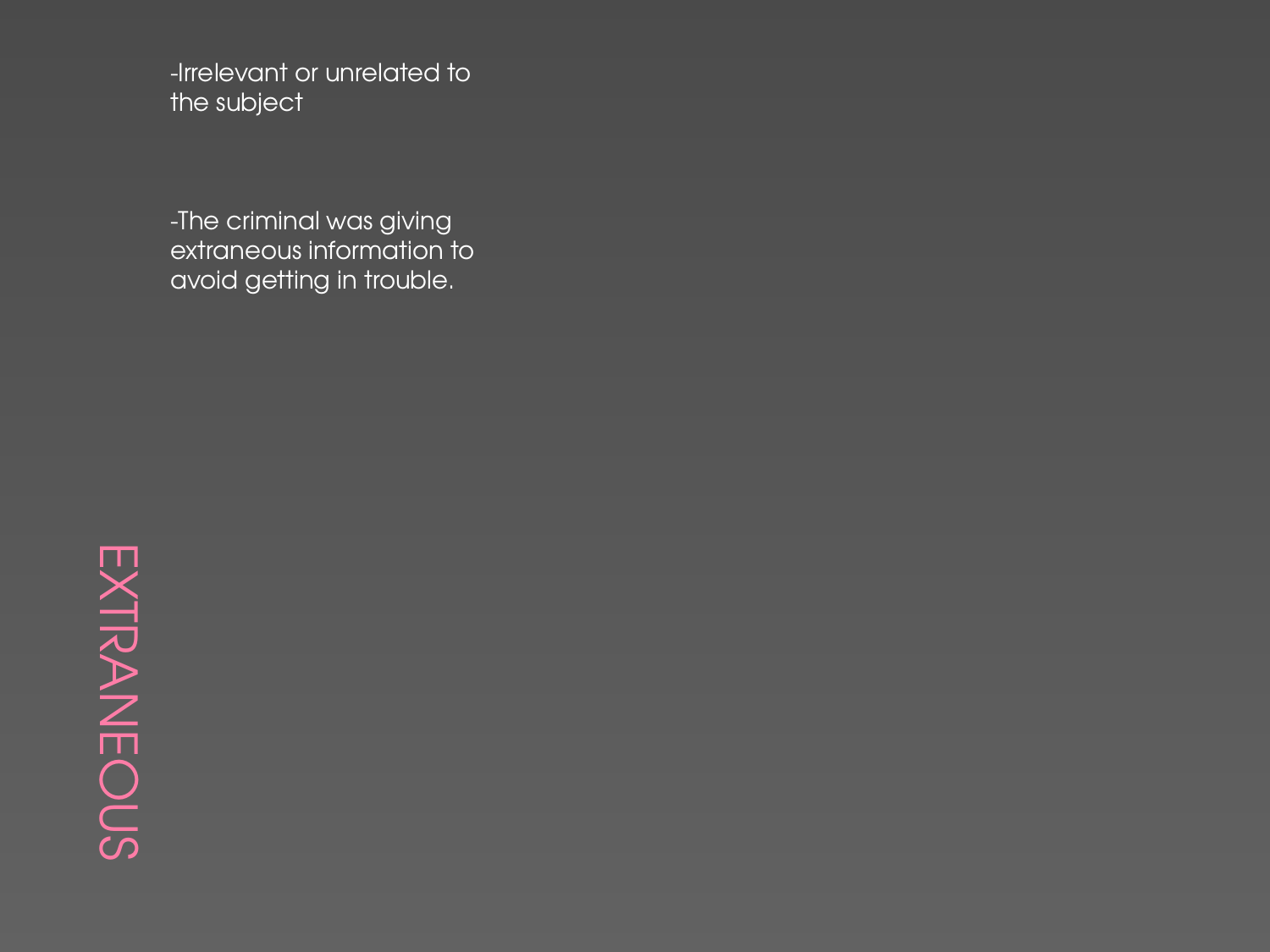

# Extraneous
-Irrelevant or unrelated to the subject

-The criminal was giving extraneous information to avoid getting in trouble.